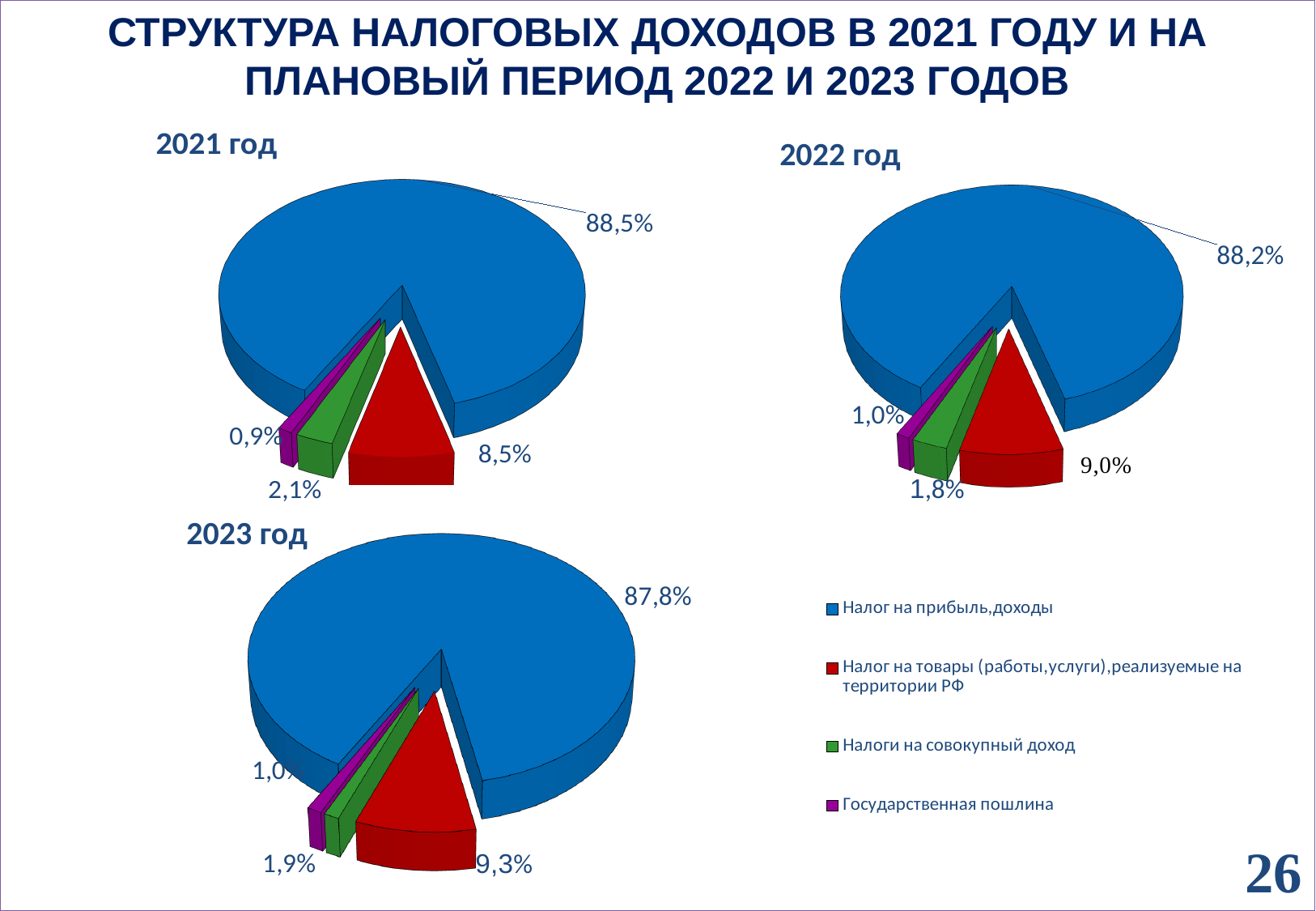

СТРУКТУРА НАЛОГОВЫХ ДОХОДОВ В 2021 ГОДУ И НА ПЛАНОВЫЙ ПЕРИОД 2022 И 2023 ГОДОВ

[unsupported chart]

[unsupported chart]

[unsupported chart]

26